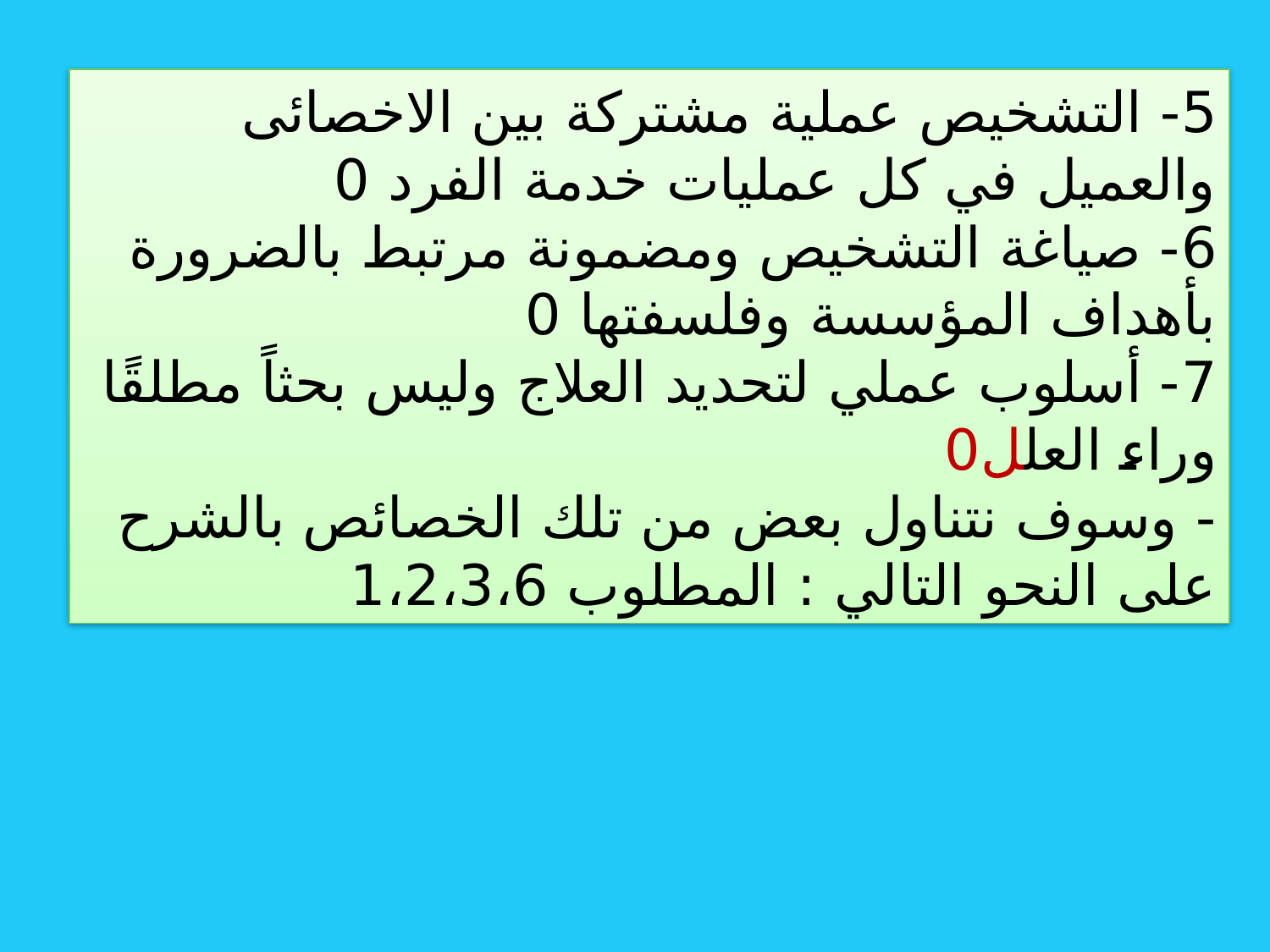

5- التشخيص عملية مشتركة بين الاخصائى والعميل في كل عمليات خدمة الفرد 0
6- صياغة التشخيص ومضمونة مرتبط بالضرورة بأهداف المؤسسة وفلسفتها 0
7- أسلوب عملي لتحديد العلاج وليس بحثاً مطلقًا وراء العلل0
- وسوف نتناول بعض من تلك الخصائص بالشرح على النحو التالي : المطلوب 1،2،3،6